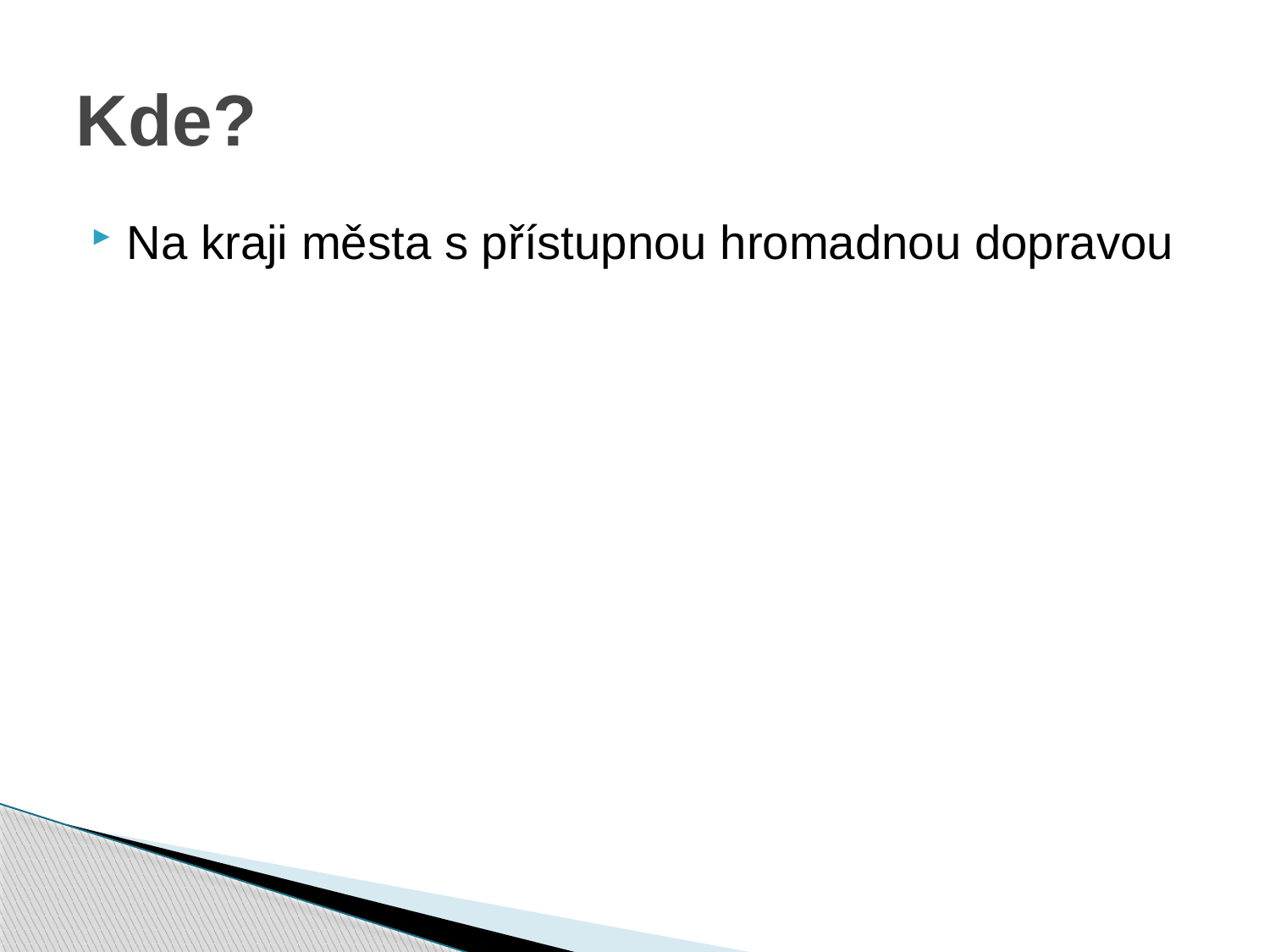

# Kde?
Na kraji města s přístupnou hromadnou dopravou